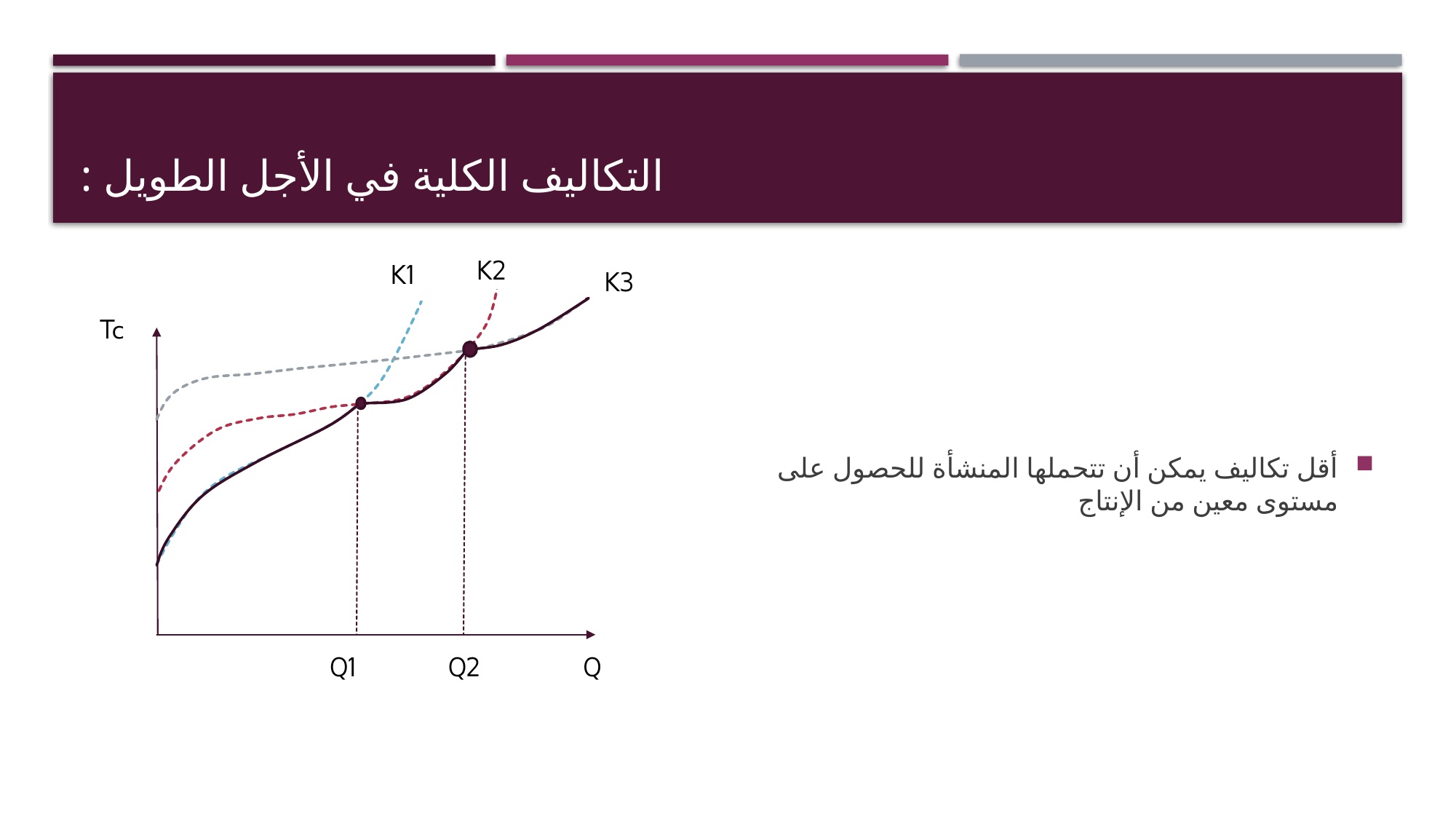

# التكاليف الكلية في الأجل الطويل :
K1
K2
K3

أقل تكاليف يمكن أن تتحملها المنشأة للحصول على مستوى معين من الإنتاج

Tc

Q1
Q2
Q